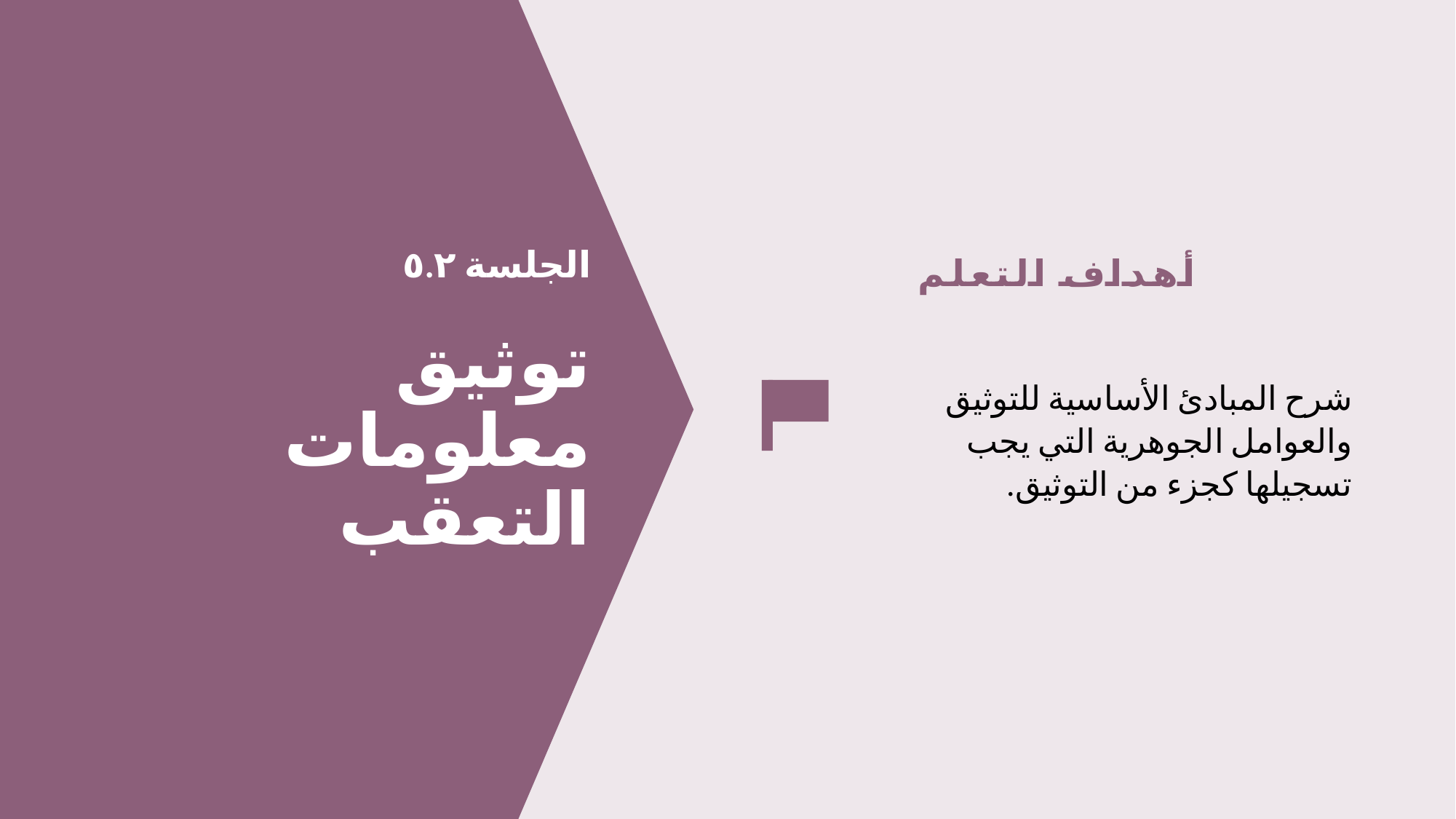

أهداف التعلم
شرح المبادئ الأساسية للتوثيق والعوامل الجوهرية التي يجب تسجيلها كجزء من التوثيق.
# الجلسة ٥.٢ توثيق معلومات التعقب